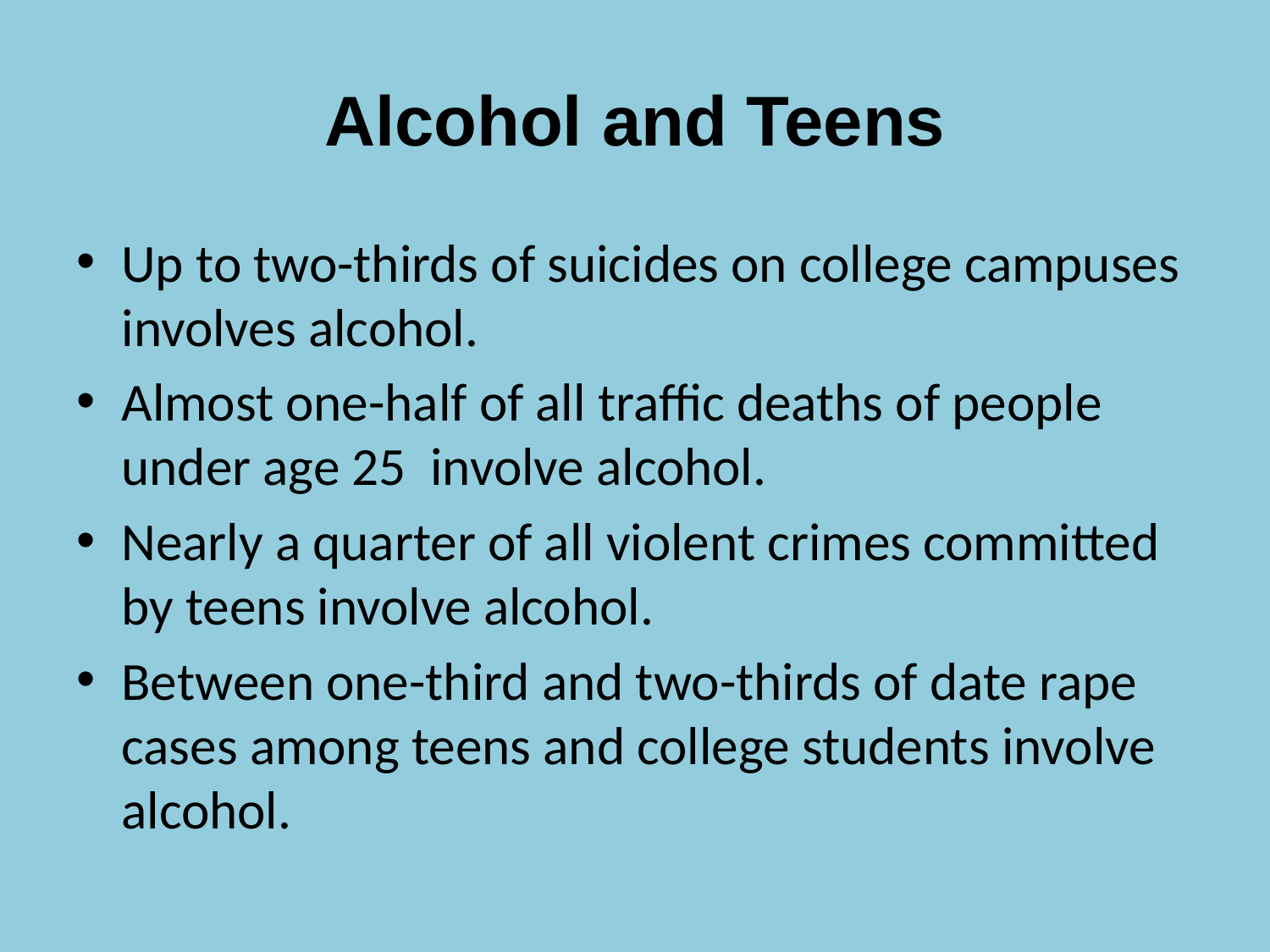

# Alcohol and Teens
Up to two-thirds of suicides on college campuses involves alcohol.
Almost one-half of all traffic deaths of people under age 25  involve alcohol.
Nearly a quarter of all violent crimes committed by teens involve alcohol.
Between one-third and two-thirds of date rape cases among teens and college students involve alcohol.